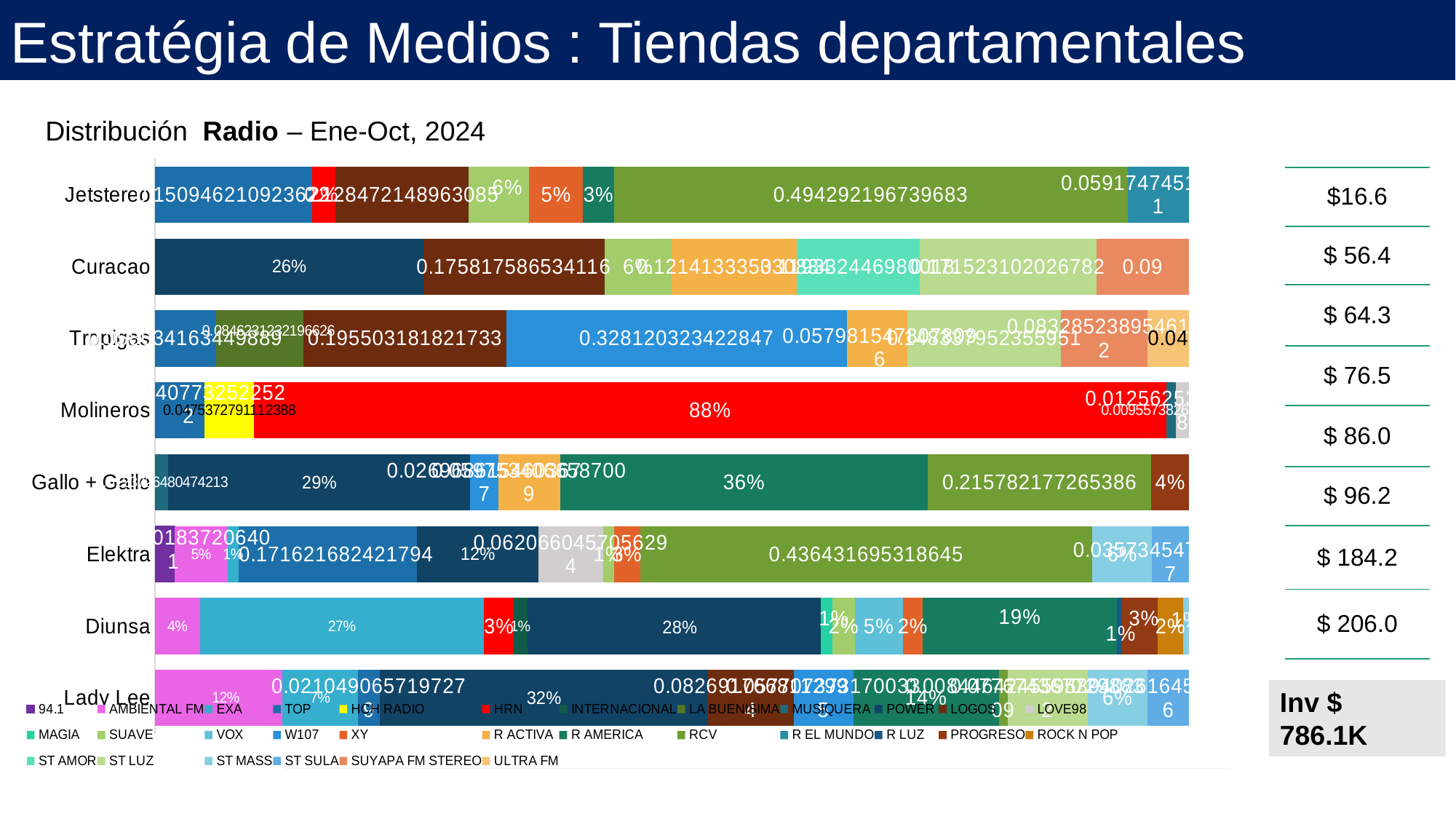

Estratégia de Medios : Tiendas departamentales
Distribución  Radio – Ene-Oct, 2024

### Chart

| Category | 94.1 | AMBIENTAL FM | EXA | TOP | HCH RADIO | HRN | INTERNACIONAL | LA BUENISIMA | MUSIQUERA | POWER  | LOGOS  | LOVE98 | MAGIA  | SUAVE  | VOX  | W107 | XY | R ACTIVA | R AMERICA | RCV | R EL MUNDO | R LUZ | PROGRESO | ROCK N POP | ST AMOR | ST LUZ | ST MASS | ST SULA | SUYAPA FM STEREO | ULTRA FM |
|---|---|---|---|---|---|---|---|---|---|---|---|---|---|---|---|---|---|---|---|---|---|---|---|---|---|---|---|---|---|---|
| Lady Lee | None | 0.12310467968844661 | 0.07326931295020825 | 0.021049065719727922 | None | None | None | None | None | 0.3173958779911928 | 0.08269176681129942 | None | None | None | None | 0.05770737317003348 | None | None | 0.14050514551447826 | 0.008446424559539086 | None | None | None | None | None | 0.07767436772988322 | 0.05777604463595596 | 0.04026164560182456 | None | None |
| Diunsa | None | 0.04366864729063712 | 0.2728476999020696 | None | None | 0.029274859429438797 | 0.012707158126327419 | None | None | 0.2827850443225651 | None | None | 0.011492002208934865 | 0.02126474362859933 | 0.04609003080745362 | None | 0.01939335199041075 | None | 0.1867978999180418 | None | None | 0.005049647250829235 | 0.034350654035055446 | 0.02475132482769627 | None | None | 0.005620319463886147 | None | None | None |
| Elektra | 0.01903018372064012 | 0.050964113776537166 | 0.010774433695609771 | 0.17162168242179437 | None | None | None | None | None | 0.11781629473903055 | None | 0.062066045705629375 | None | 0.010329933637458669 | None | None | 0.025377161261156526 | None | None | 0.4364316953186447 | None | None | None | None | None | None | 0.05749633085387726 | 0.03573454742848772 | None | None |
| Gallo + Gallo | None | None | None | None | None | None | None | None | 0.012372648047421287 | 0.2921742620826012 | None | None | None | None | None | 0.026968615460367704 | None | 0.05975340665870089 | 0.35537328789236333 | 0.21578217726538645 | None | None | 0.036445047180960456 | None | None | None | None | None | None | None |
| Molineros | None | None | None | 0.0480407732522522 | 0.047537279111238784 | 0.8823020313077369 | None | None | 0.009557382616263392 | None | None | 0.012562533712508777 | None | None | None | None | None | None | None | None | None | None | None | None | None | None | None | None | None | None |
| Tropigas | None | None | None | 0.058634163449888976 | None | None | None | 0.08462312321966256 | None | None | 0.19550318182173337 | None | None | None | None | 0.3281203234228466 | None | 0.05798154780780959 | None | None | None | None | None | None | None | 0.14833795235595126 | None | None | 0.08328523895461921 | 0.04 |
| Curacao | None | None | None | None | None | None | None | None | None | 0.2602881013921863 | 0.17581758653411594 | None | None | 0.06474191810492609 | None | None | None | 0.12141333533083438 | None | None | None | None | None | None | 0.1193324469800181 | 0.17152310202678187 | None | None | 0.09 | None |
| Jetstereo | None | None | None | 0.1509462109236224 | None | 0.022391442165412667 | None | None | None | None | 0.12847214896308512 | None | None | 0.0581694094112701 | None | None | 0.05195276269323315 | None | 0.03 | 0.494292196739683 | 0.059174745120994056 | None | None | None | None | None | None | None | None | None |
| $16.6 |
| --- |
| $ 56.4 |
| $ 64.3 |
| $ 76.5 |
| $ 86.0 |
| $ 96.2 |
| $ 184.2 |
| $ 206.0 |
Inv $ 786.1K
Fuente:  Publisearch. Valores en miles de dólares